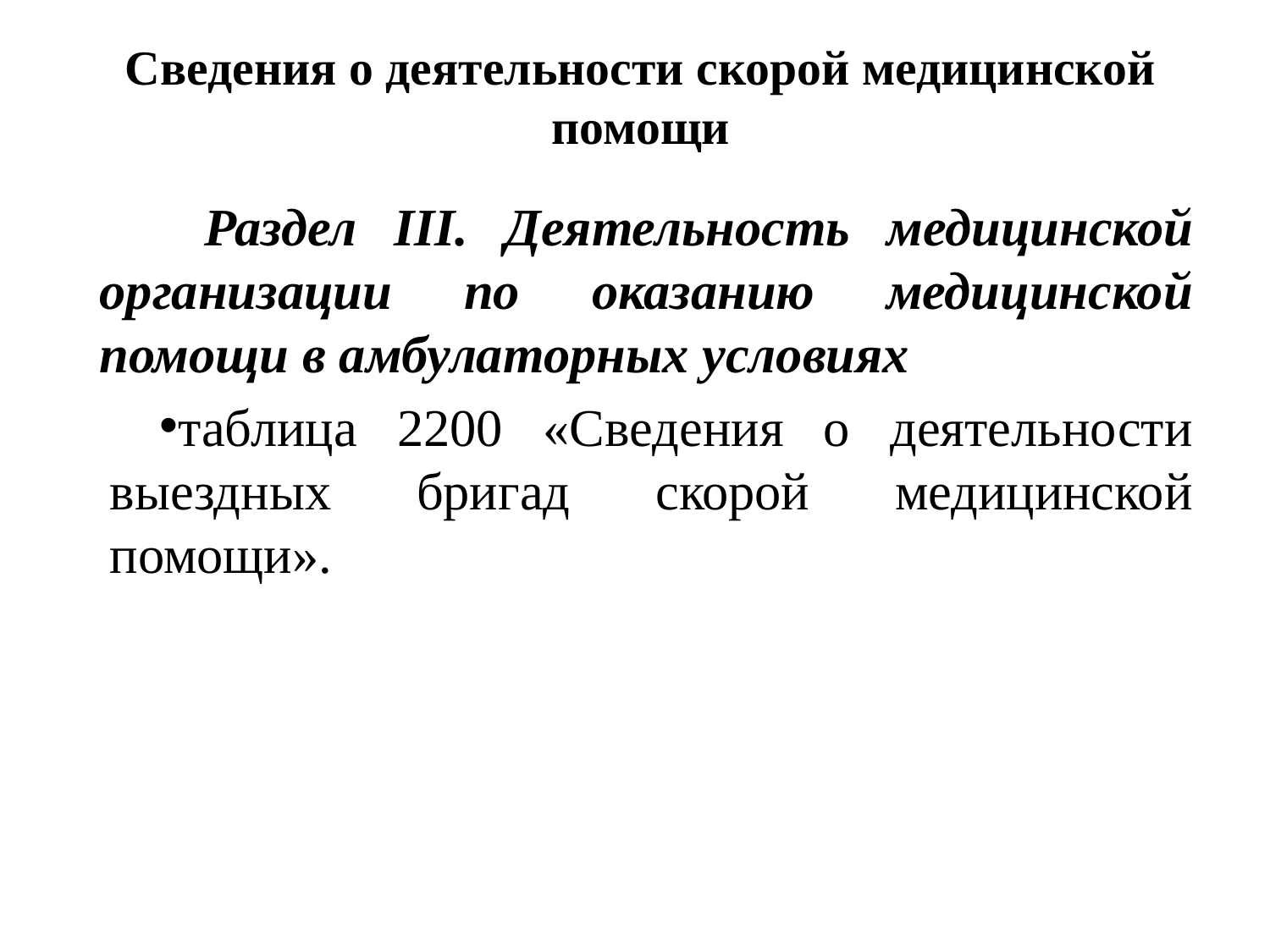

# Сведения о деятельности скорой медицинской помощи
    Раздел III. Деятельность медицинской организации по оказанию медицинской помощи в амбулаторных условиях
таблица 2200 «Сведения о деятельности выездных бригад скорой медицинской помощи».